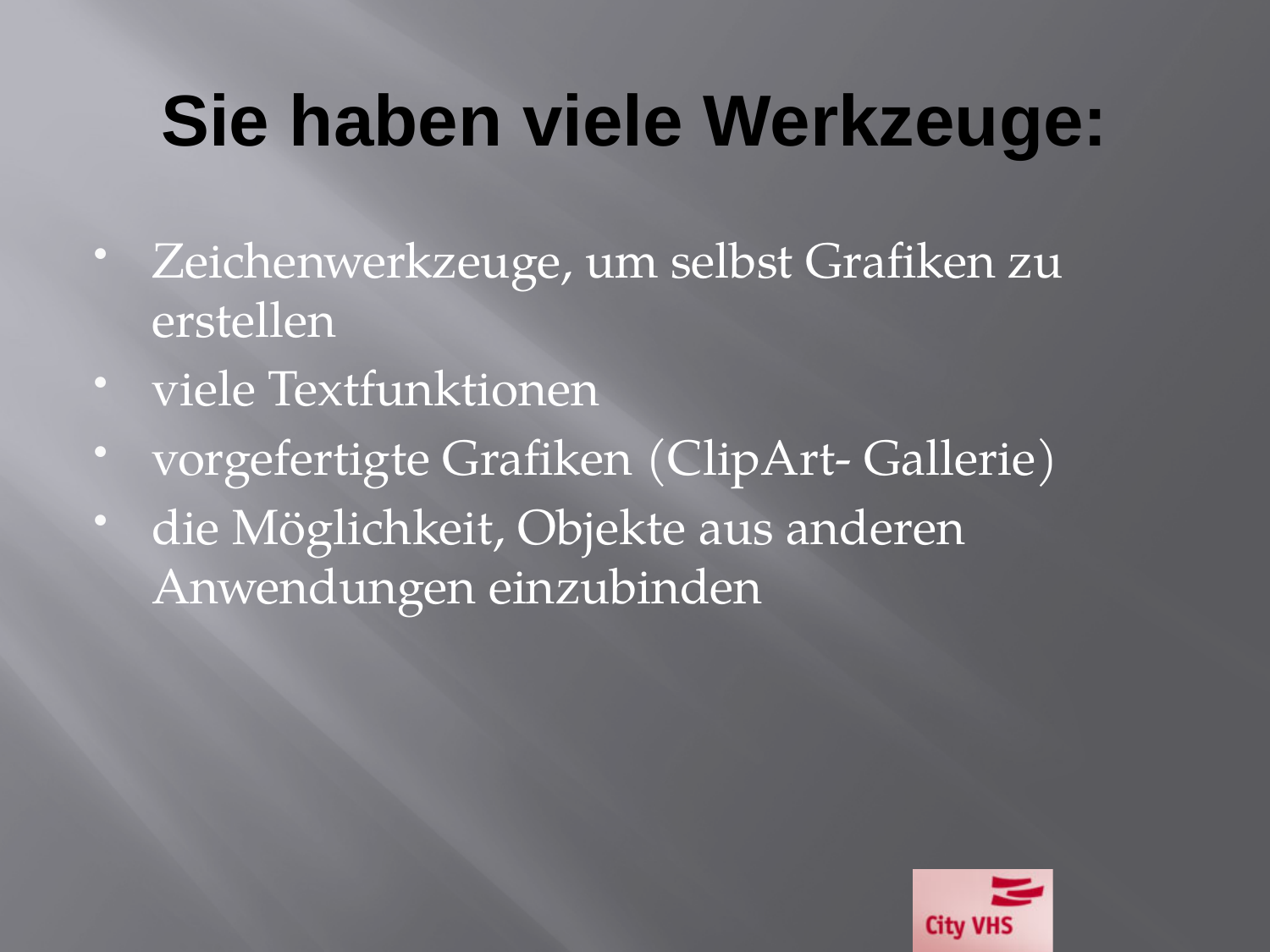

# Sie haben viele Werkzeuge:
Zeichenwerkzeuge, um selbst Grafiken zu erstellen
viele Textfunktionen
vorgefertigte Grafiken (ClipArt- Gallerie)
die Möglichkeit, Objekte aus anderen Anwendungen einzubinden